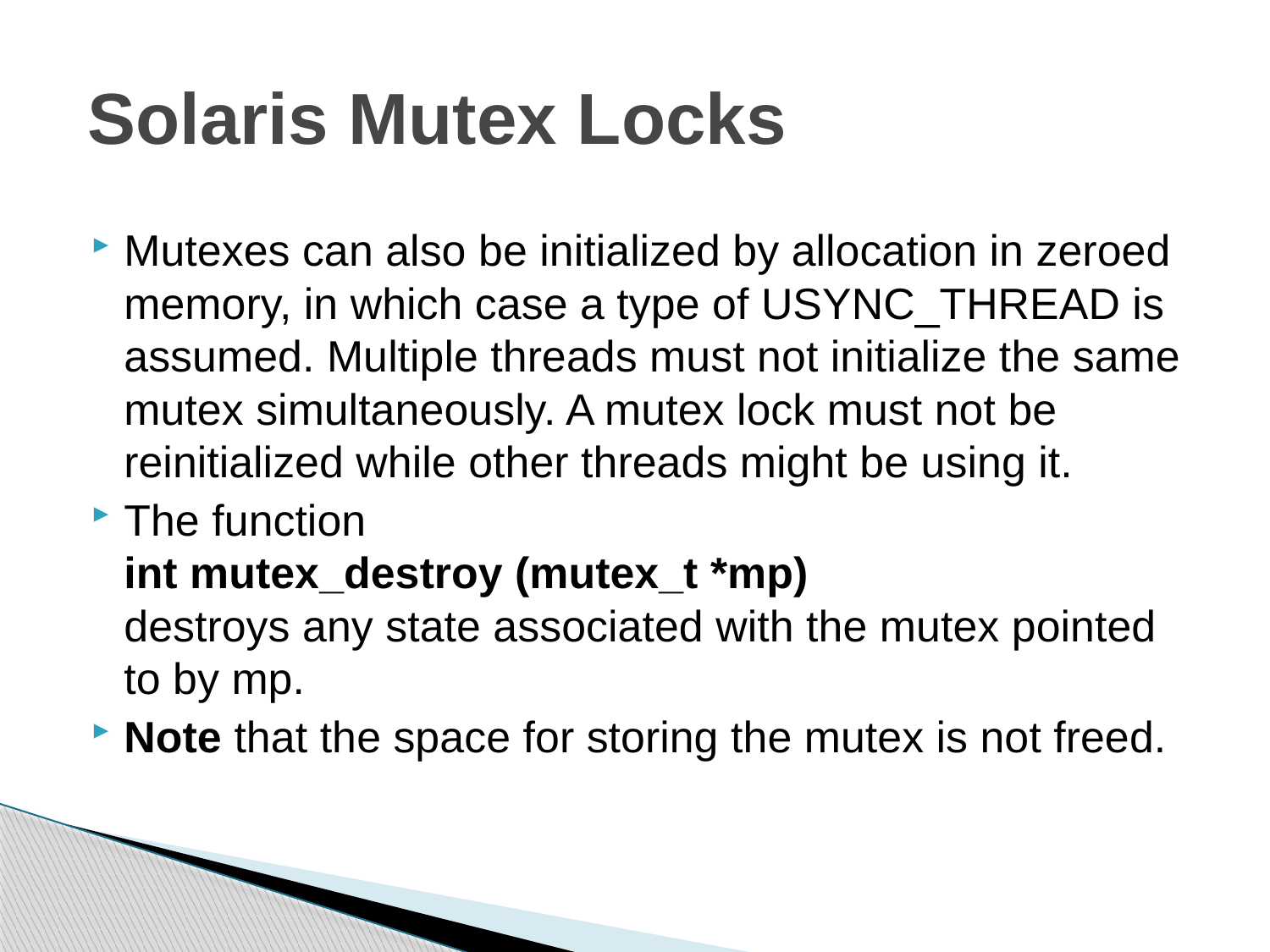

Solaris Mutex Locks
Mutexes can also be initialized by allocation in zeroed memory, in which case a type of USYNC_THREAD is assumed. Multiple threads must not initialize the same mutex simultaneously. A mutex lock must not be reinitialized while other threads might be using it.
The function 
int mutex_destroy (mutex_t *mp) 
destroys any state associated with the mutex pointed to by mp.
Note that the space for storing the mutex is not freed.